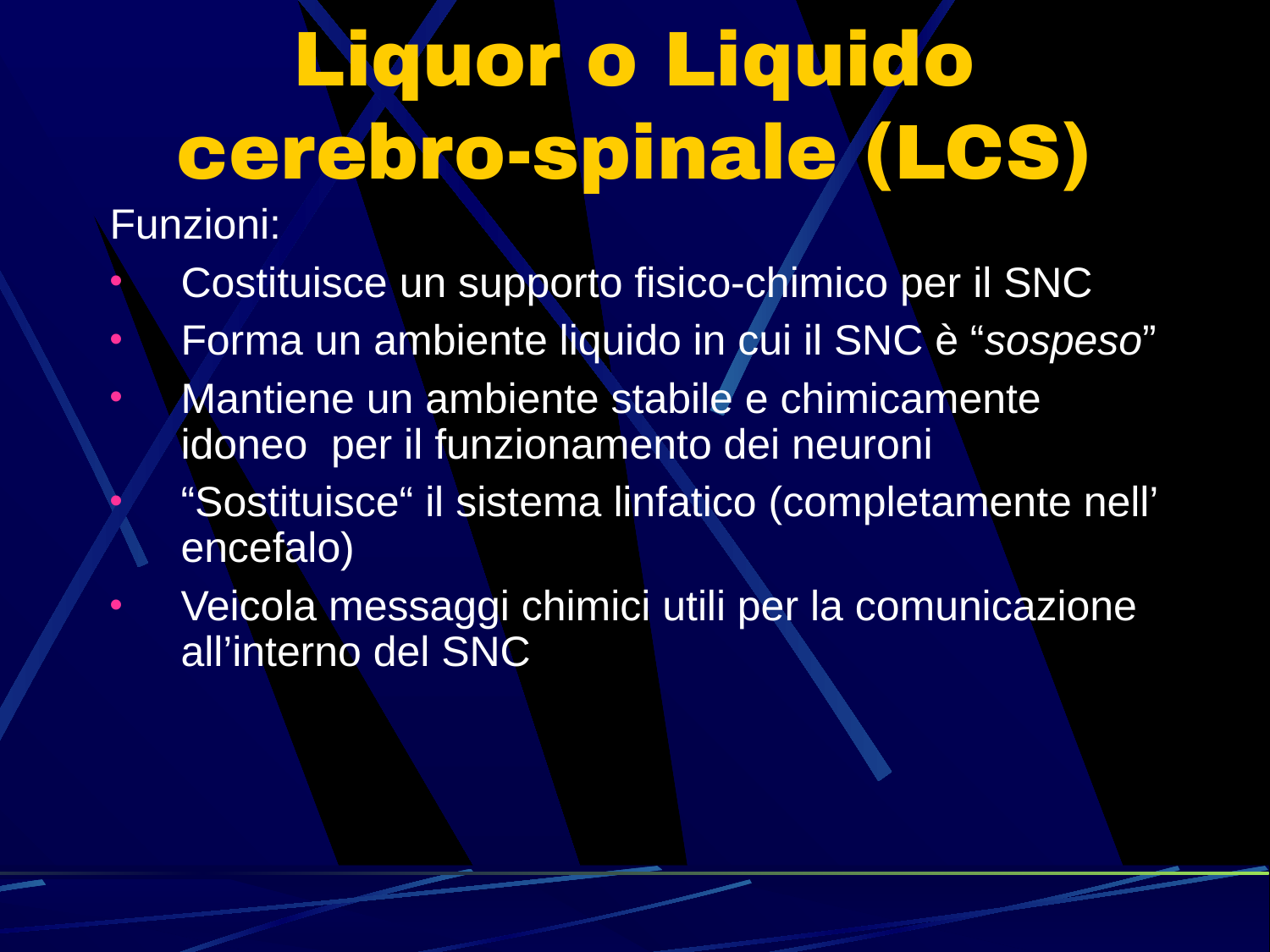

Liquor o Liquido cerebro-spinale (LCS)
Funzioni:
Costituisce un supporto fisico-chimico per il SNC
Forma un ambiente liquido in cui il SNC è “sospeso”
Mantiene un ambiente stabile e chimicamente idoneo  per il funzionamento dei neuroni
“Sostituisce“ il sistema linfatico (completamente nell’ encefalo)
Veicola messaggi chimici utili per la comunicazione all’interno del SNC